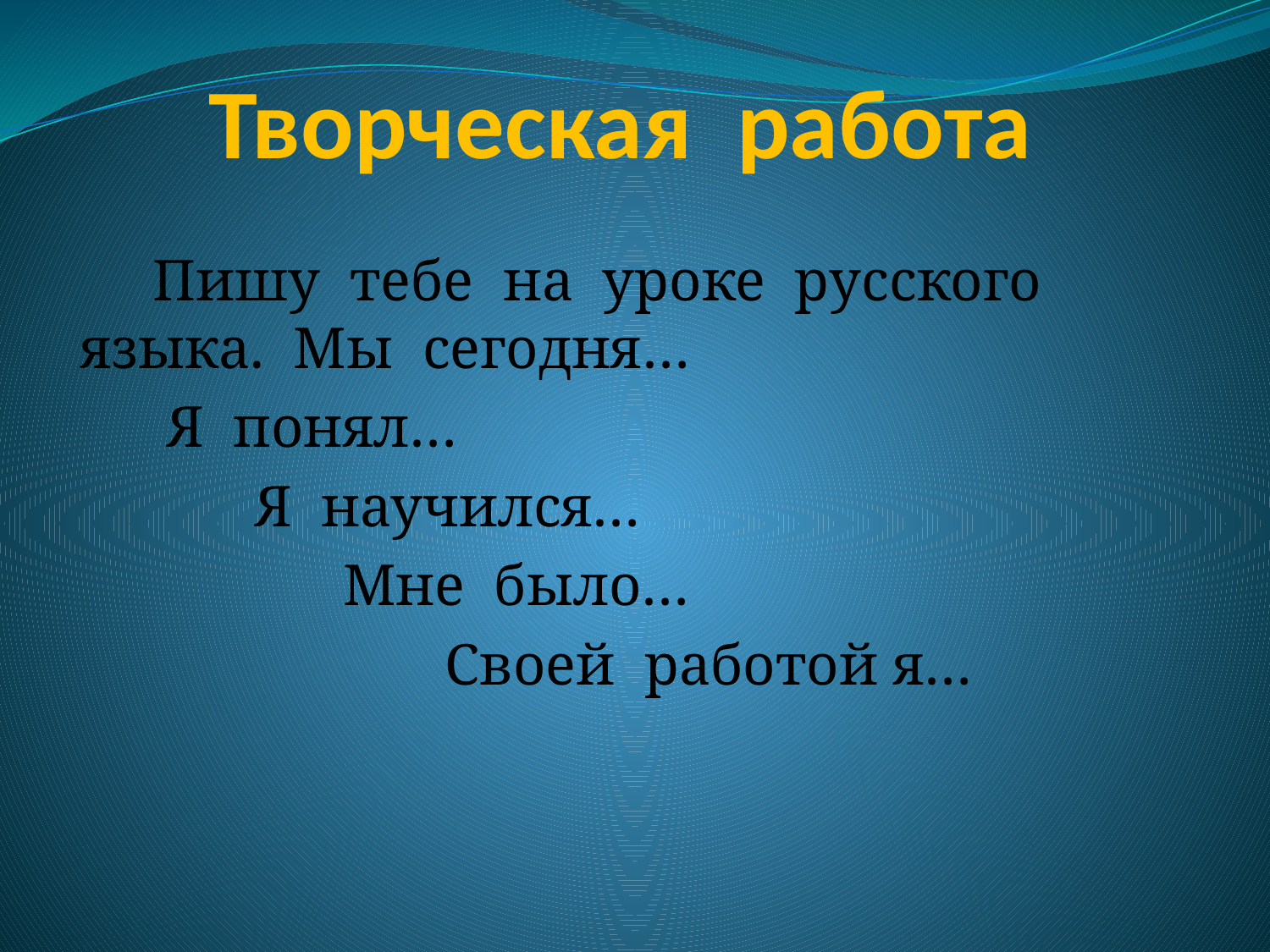

# Творческая  работа
     Пишу  тебе  на  уроке  русского  языка.  Мы  сегодня…
      Я  понял…
            Я  научился…
                  Мне  было…
                         Своей  работой я…